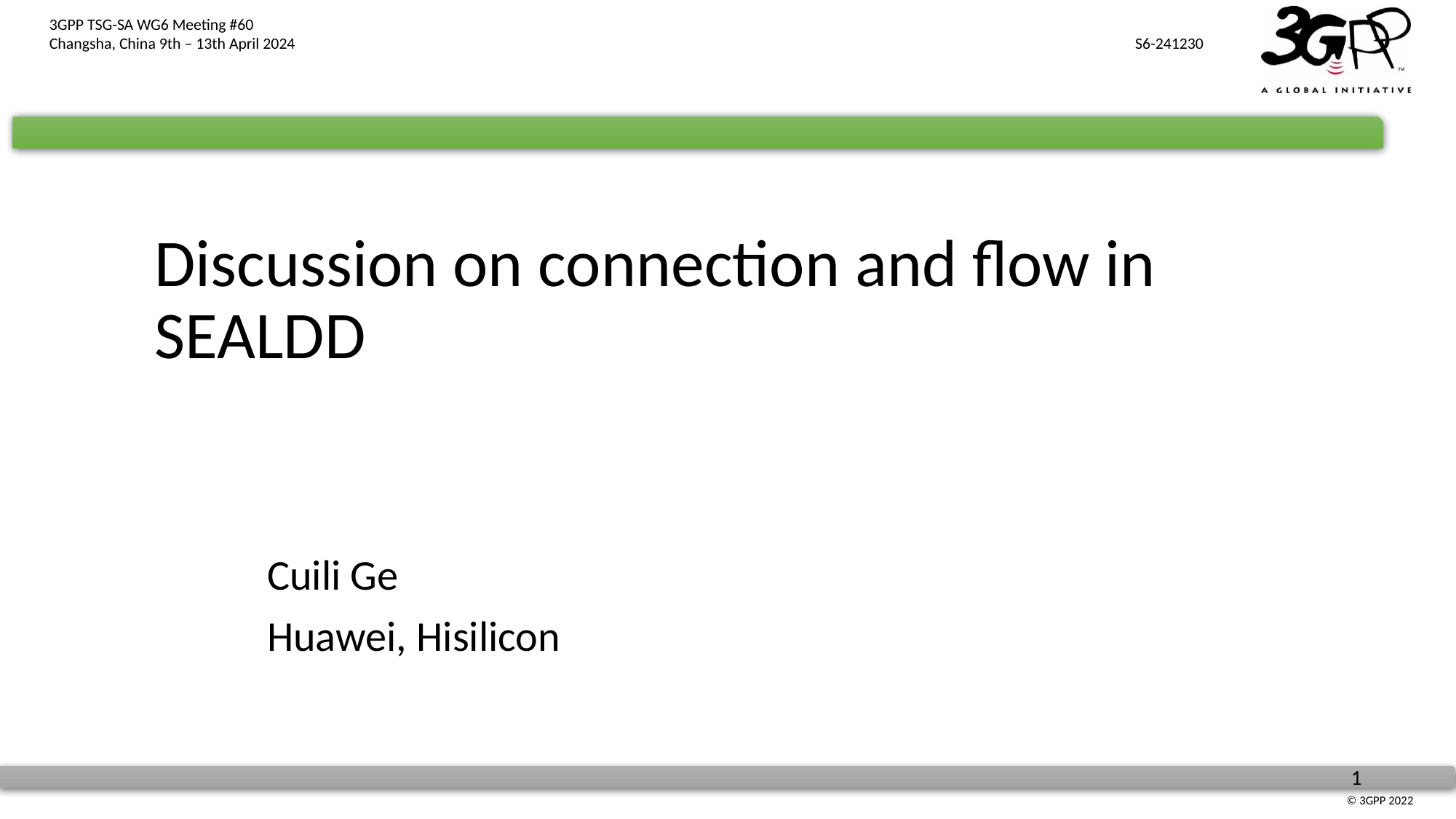

# Discussion on connection and flow in SEALDD
Cuili Ge
Huawei, Hisilicon